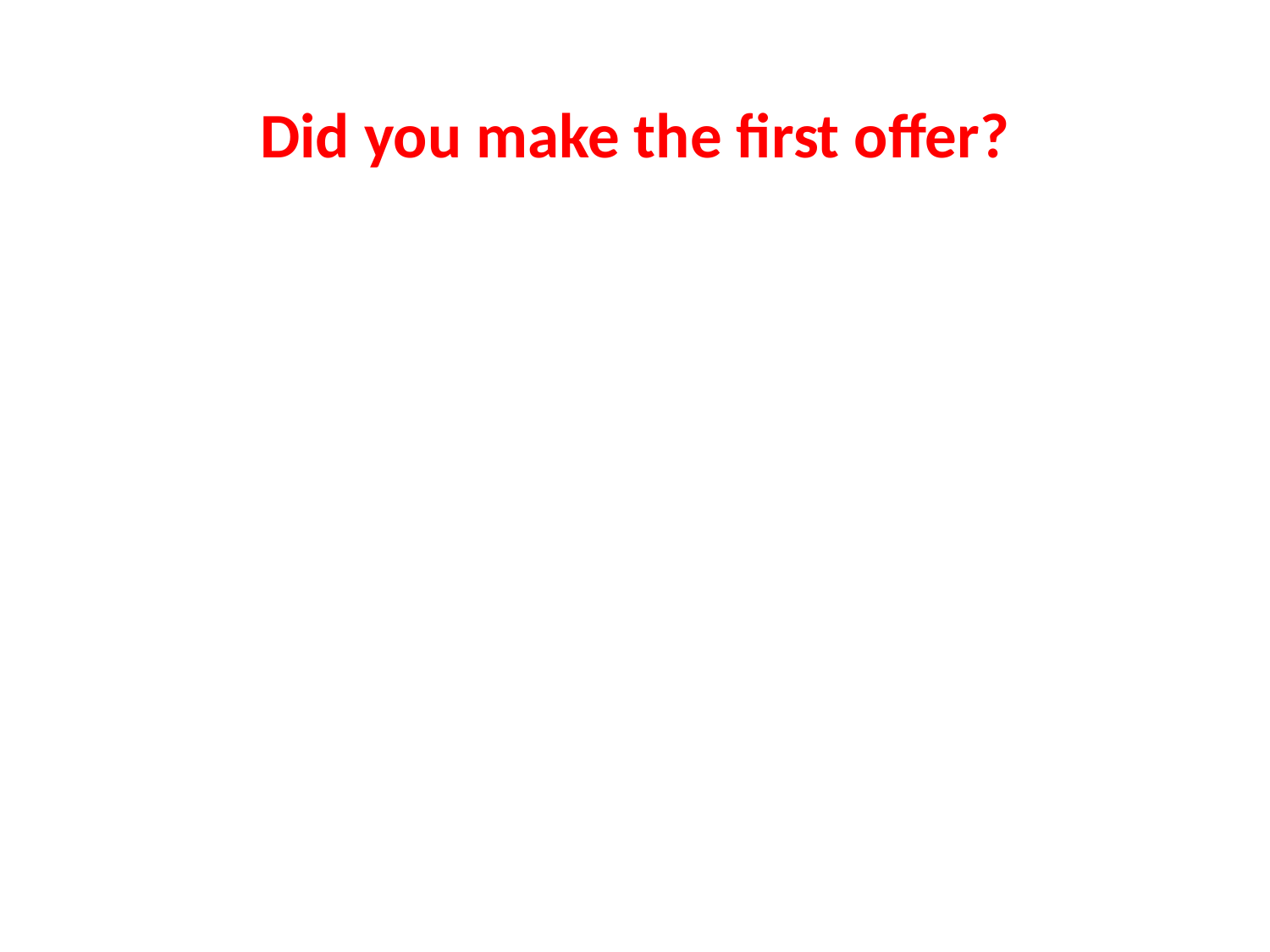

# Did you make the first offer?